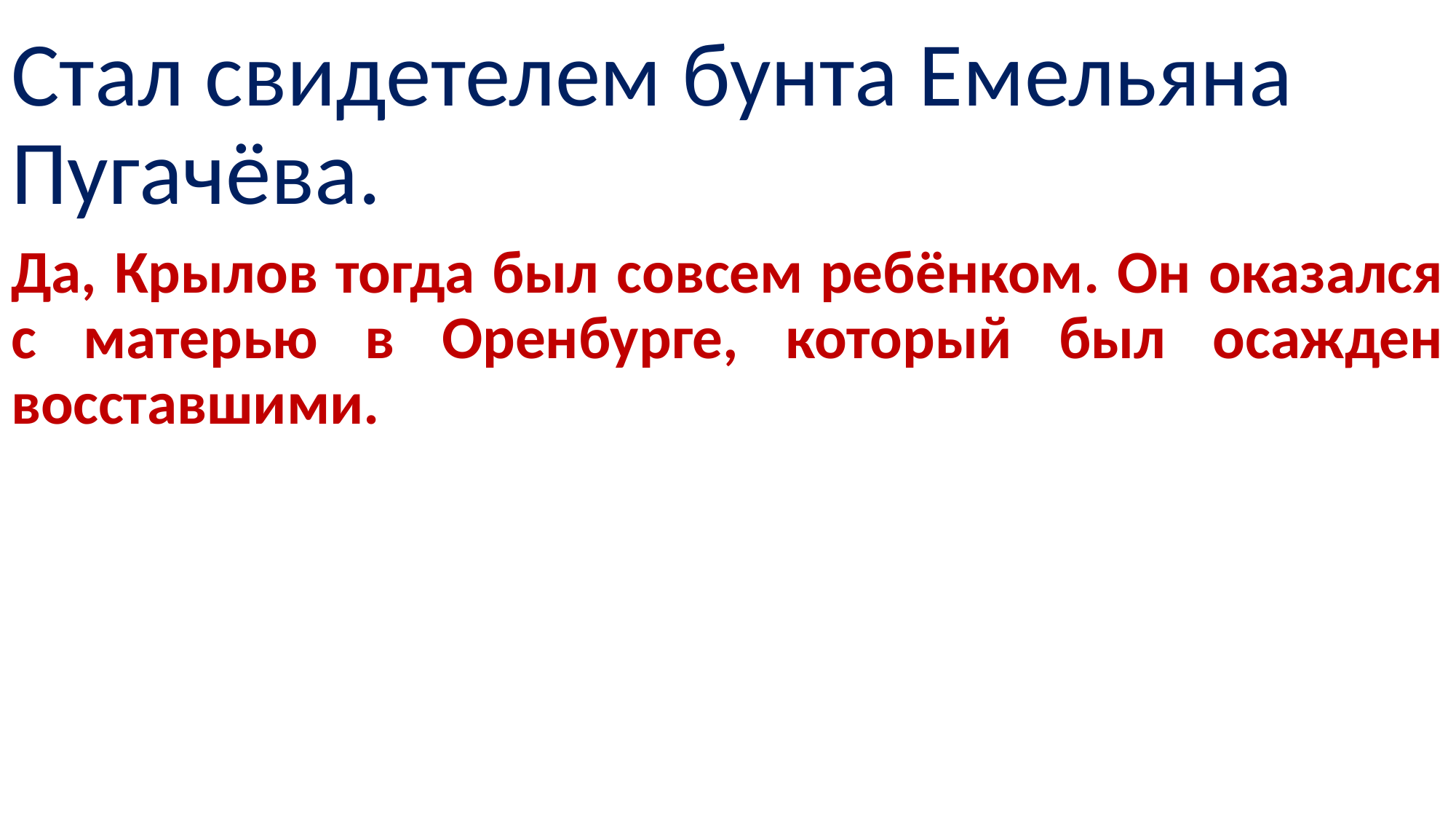

# Стал свидетелем бунта Емельяна Пугачёва.
Да, Крылов тогда был совсем ребёнком. Он оказался с матерью в Оренбурге, который был осажден восставшими.